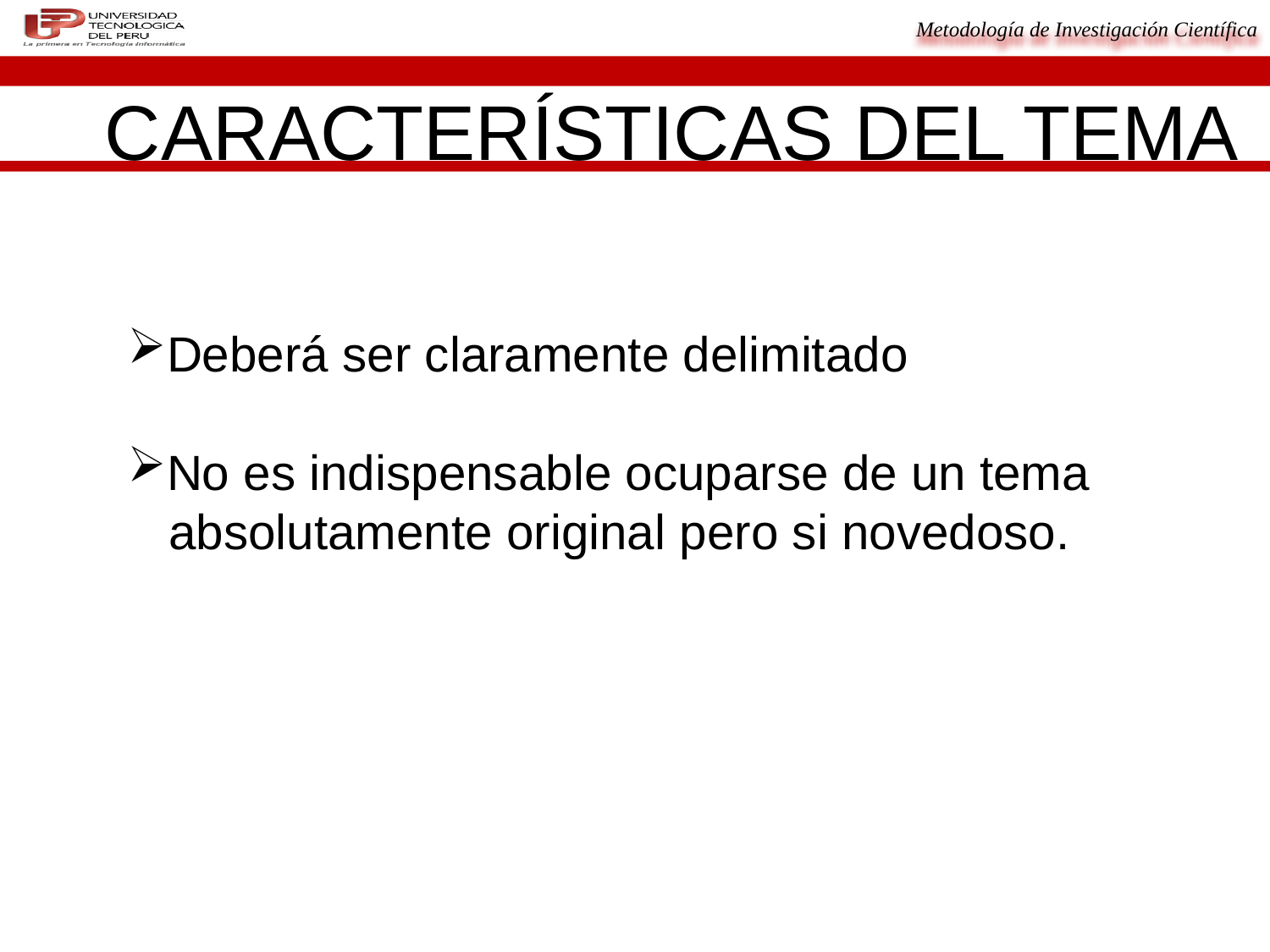

CARACTERÍSTICAS DEL TEMA
Deberá ser claramente delimitado

No es indispensable ocuparse de un tema
   absolutamente original pero si novedoso.